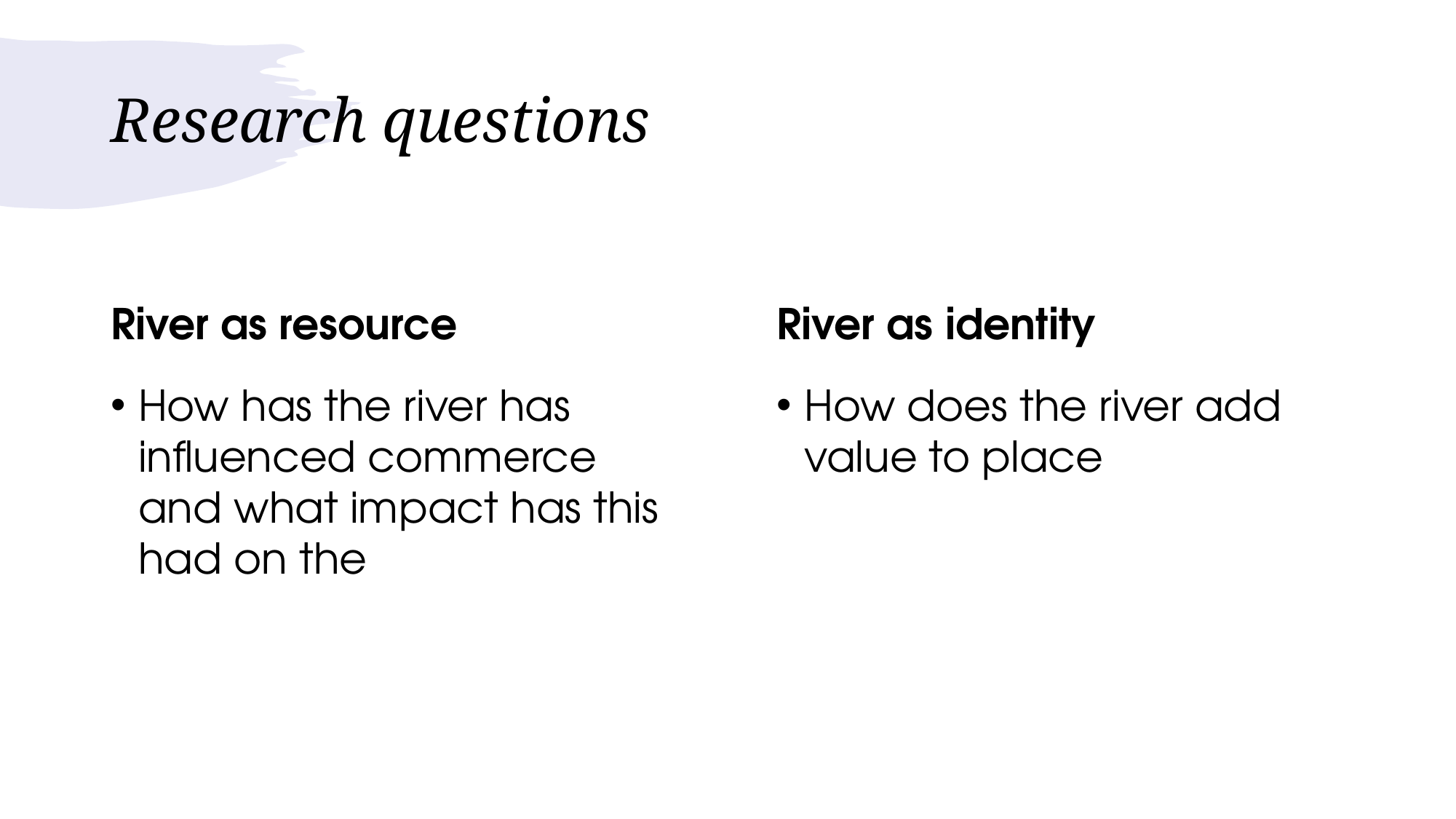

# Research questions
River as resource
River as identity
How has the river has influenced commerce and what impact has this had on the
How does the river add value to place